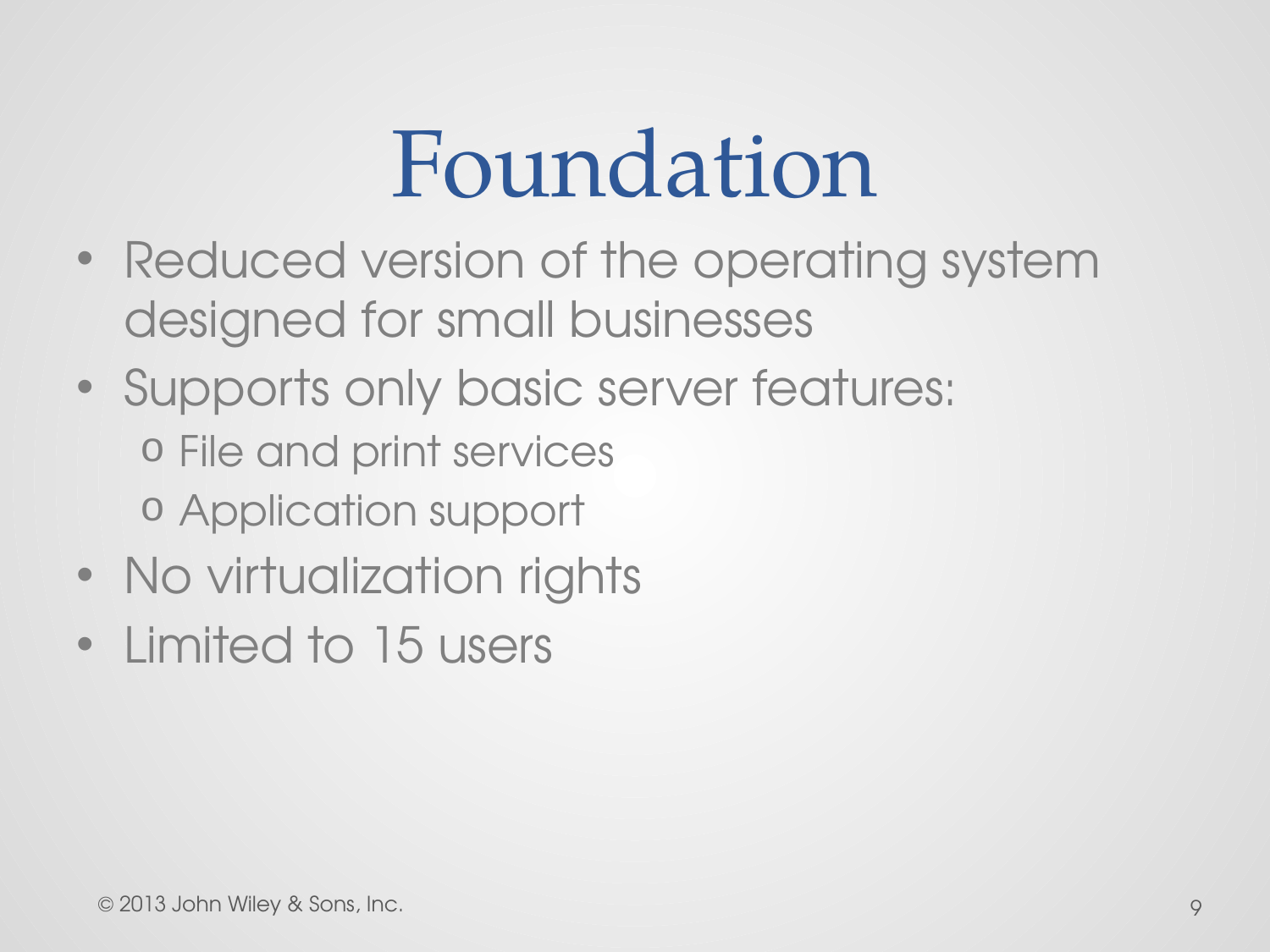

# Foundation
Reduced version of the operating system designed for small businesses
Supports only basic server features:
File and print services
Application support
No virtualization rights
Limited to 15 users

© 2013 John Wiley & Sons, Inc.
9